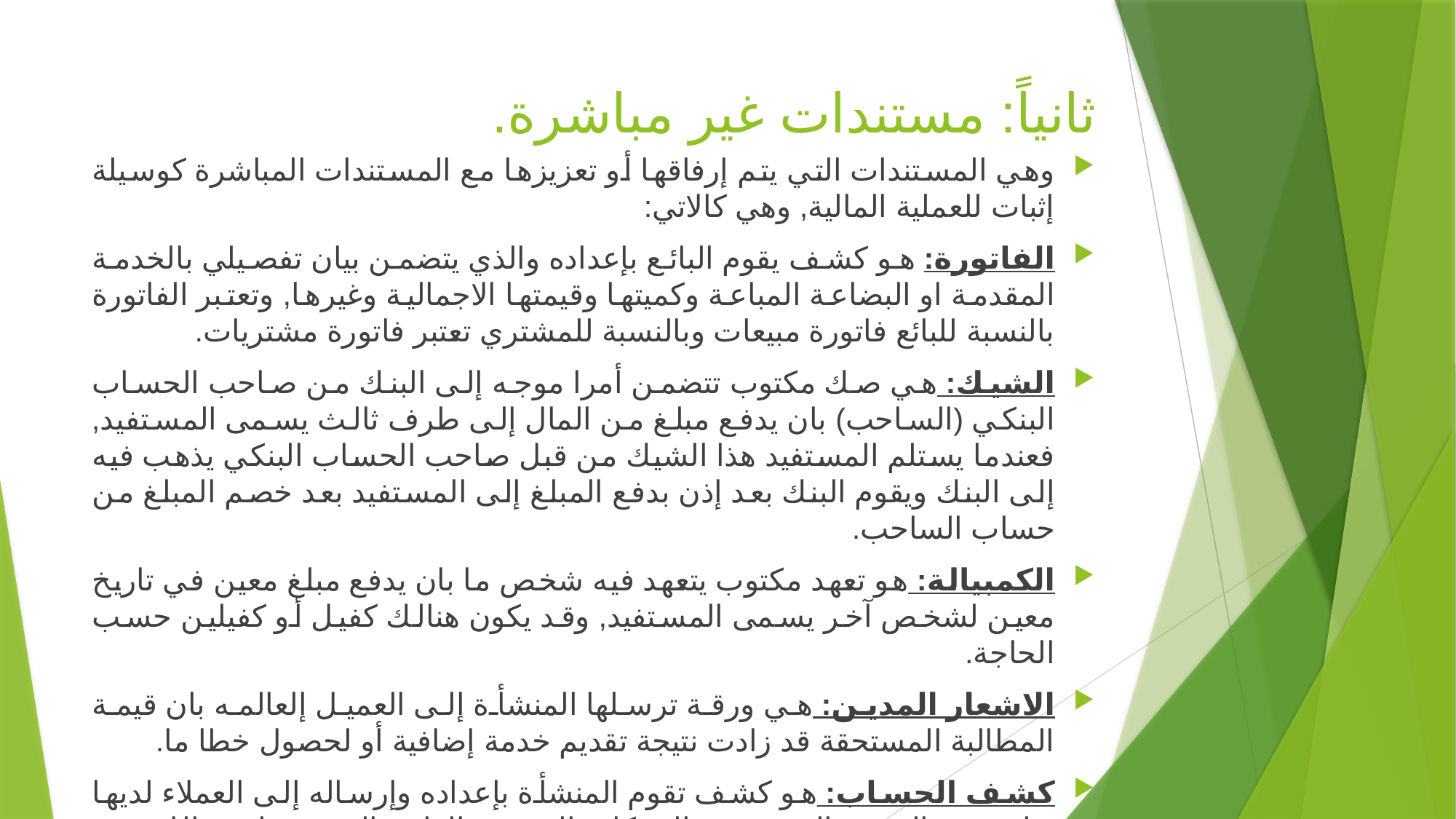

# ثانياً: مستندات غير مباشرة.
وهي المستندات التي يتم إرفاقها أو تعزيزها مع المستندات المباشرة كوسيلة إثبات للعملية المالية, وهي كالاتي:
الفاتورة: هو كشف يقوم البائع بإعداده والذي يتضمن بيان تفصيلي بالخدمة المقدمة او البضاعة المباعة وكميتها وقيمتها الاجمالية وغيرها, وتعتبر الفاتورة بالنسبة للبائع فاتورة مبيعات وبالنسبة للمشتري تعتبر فاتورة مشتريات.
الشيك: هي صك مكتوب تتضمن أمرا موجه إلى البنك من صاحب الحساب البنكي (الساحب) بان يدفع مبلغ من المال إلى طرف ثالث يسمى المستفيد, فعندما يستلم المستفيد هذا الشيك من قبل صاحب الحساب البنكي يذهب فيه إلى البنك ويقوم البنك بعد إذن بدفع المبلغ إلى المستفيد بعد خصم المبلغ من حساب الساحب.
الكمبيالة: هو تعهد مكتوب يتعهد فيه شخص ما بان يدفع مبلغ معين في تاريخ معين لشخص آخر يسمى المستفيد, وقد يكون هنالك كفيل أو كفيلين حسب الحاجة.
الاشعار المدين: هي ورقة ترسلها المنشأة إلى العميل إلعالمه بان قيمة المطالبة المستحقة قد زادت نتيجة تقديم خدمة إضافية أو لحصول خطا ما.
كشف الحساب: هو كشف تقوم المنشأة بإعداده وإرساله إلى العملاء لديها يظهر فيه الرصيد المستحق والحركات المدينة والدائنة التي حصلت خالل فترة مالية معينة.